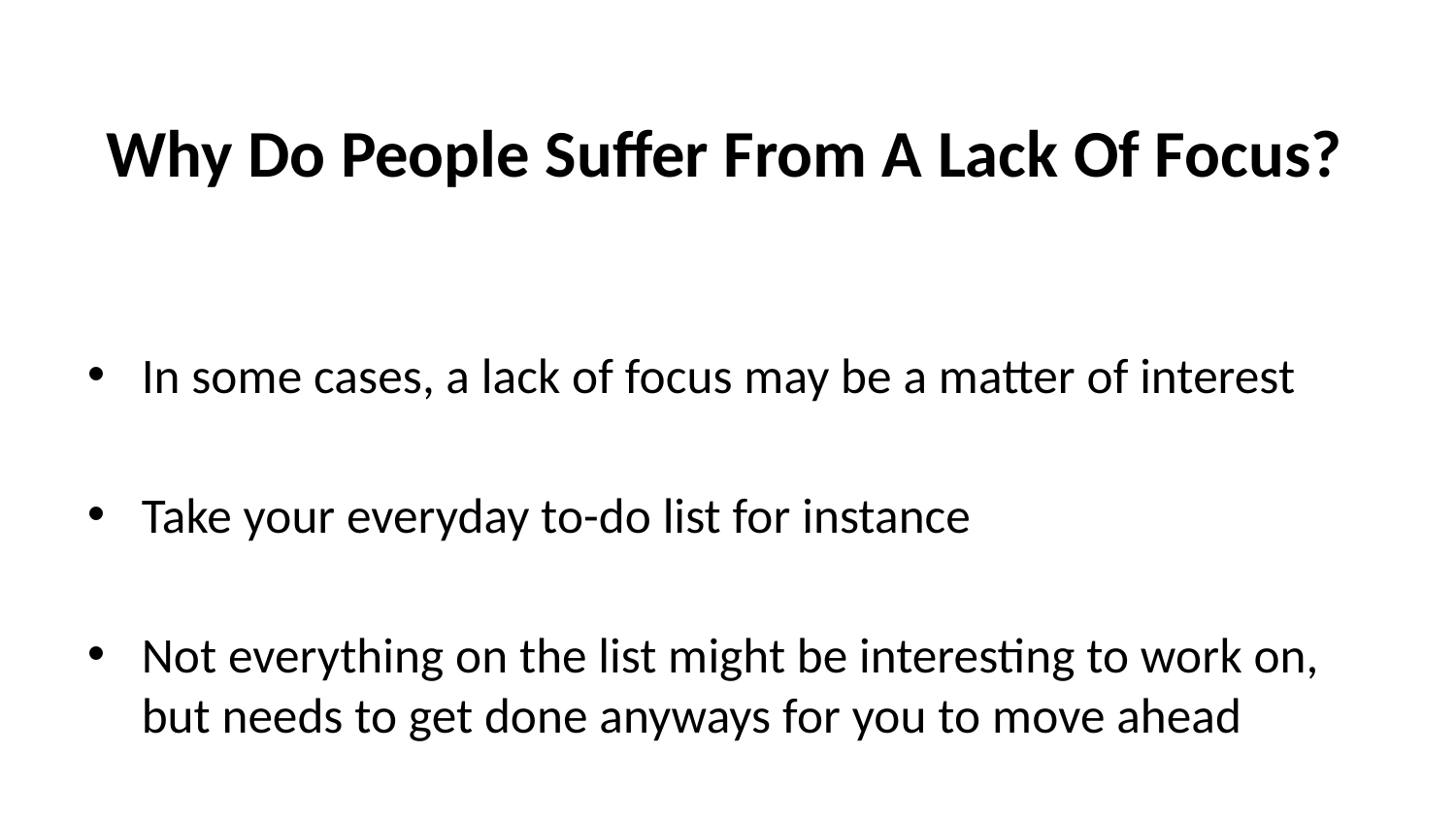

# Why Do People Suffer From A Lack Of Focus?
In some cases, a lack of focus may be a matter of interest

Take your everyday to-do list for instance

Not everything on the list might be interesting to work on, but needs to get done anyways for you to move ahead